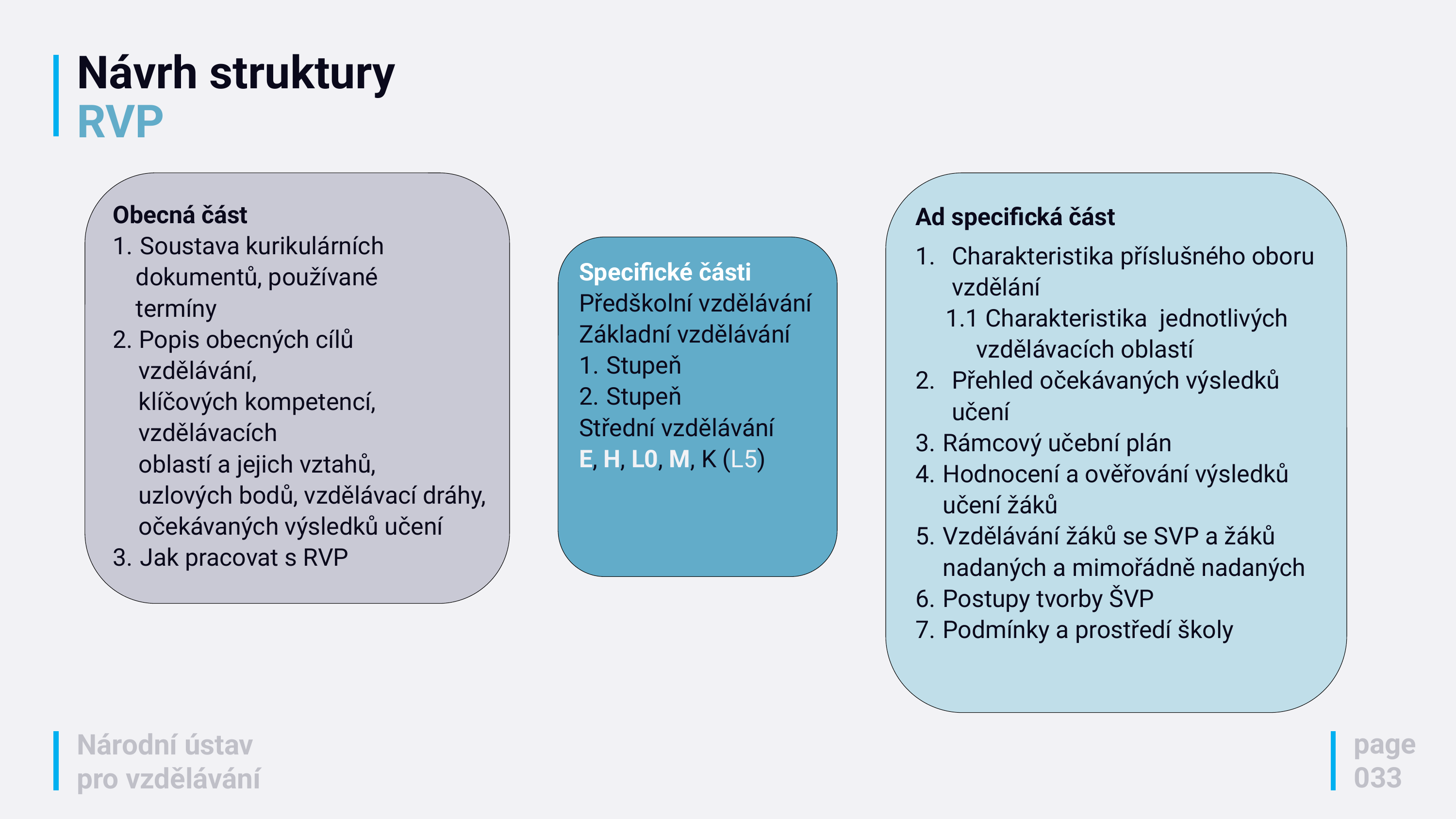

# Návrh struktury RVP
Obecná část
Soustava kurikulárních
dokumentů, používané
termíny
2. Popis obecných cílů
vzdělávání,
klíčových kompetencí,
vzdělávacích
oblastí a jejich vztahů,
uzlových bodů, vzdělávací dráhy,
očekávaných výsledků učení
Jak pracovat s RVP

Ad specifická část
Charakteristika příslušného oboru vzdělání
     1.1 Charakteristika  jednotlivých
          vzdělávacích oblastí
Přehled očekávaných výsledků učení
Rámcový učební plán
Hodnocení a ověřování výsledků učení žáků
Vzdělávání žáků se SVP a žáků nadaných a mimořádně nadaných
Postupy tvorby ŠVP
Podmínky a prostředí školy

Specifické části
Předškolní vzdělávání
Základní vzdělávání
Stupeň
Stupeň
Střední vzdělávání
E, H, L0, M, K (L5)

page
033